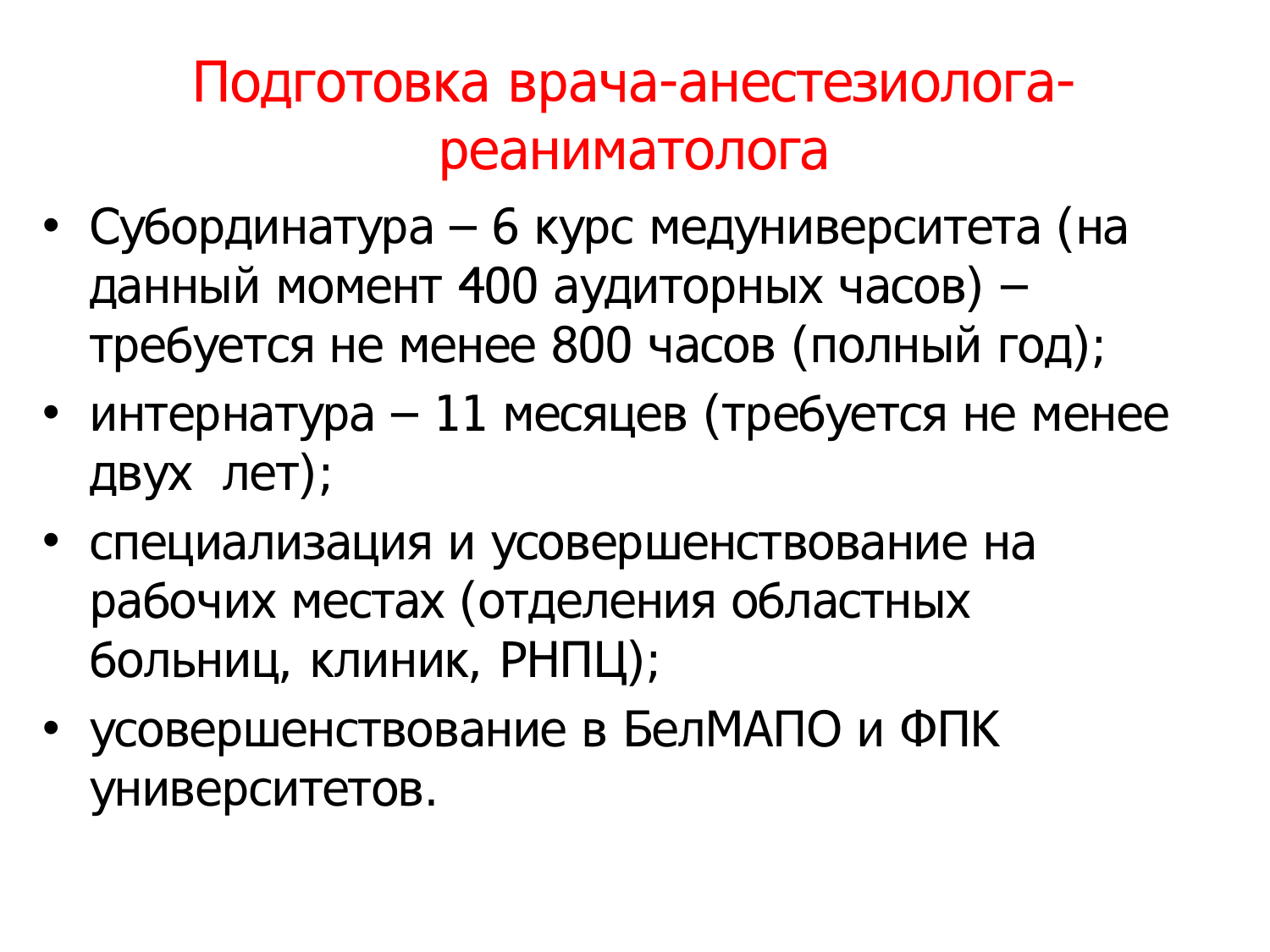

# Подготовка врача-анестезиолога-реаниматолога
Субординатура – 6 курс медуниверситета (на данный момент 400 аудиторных часов) – требуется не менее 800 часов (полный год);
интернатура – 11 месяцев (требуется не менее двух  лет);
специализация и усовершенствование на рабочих местах (отделения областных больниц, клиник, РНПЦ);
усовершенствование в БелМАПО и ФПК университетов.